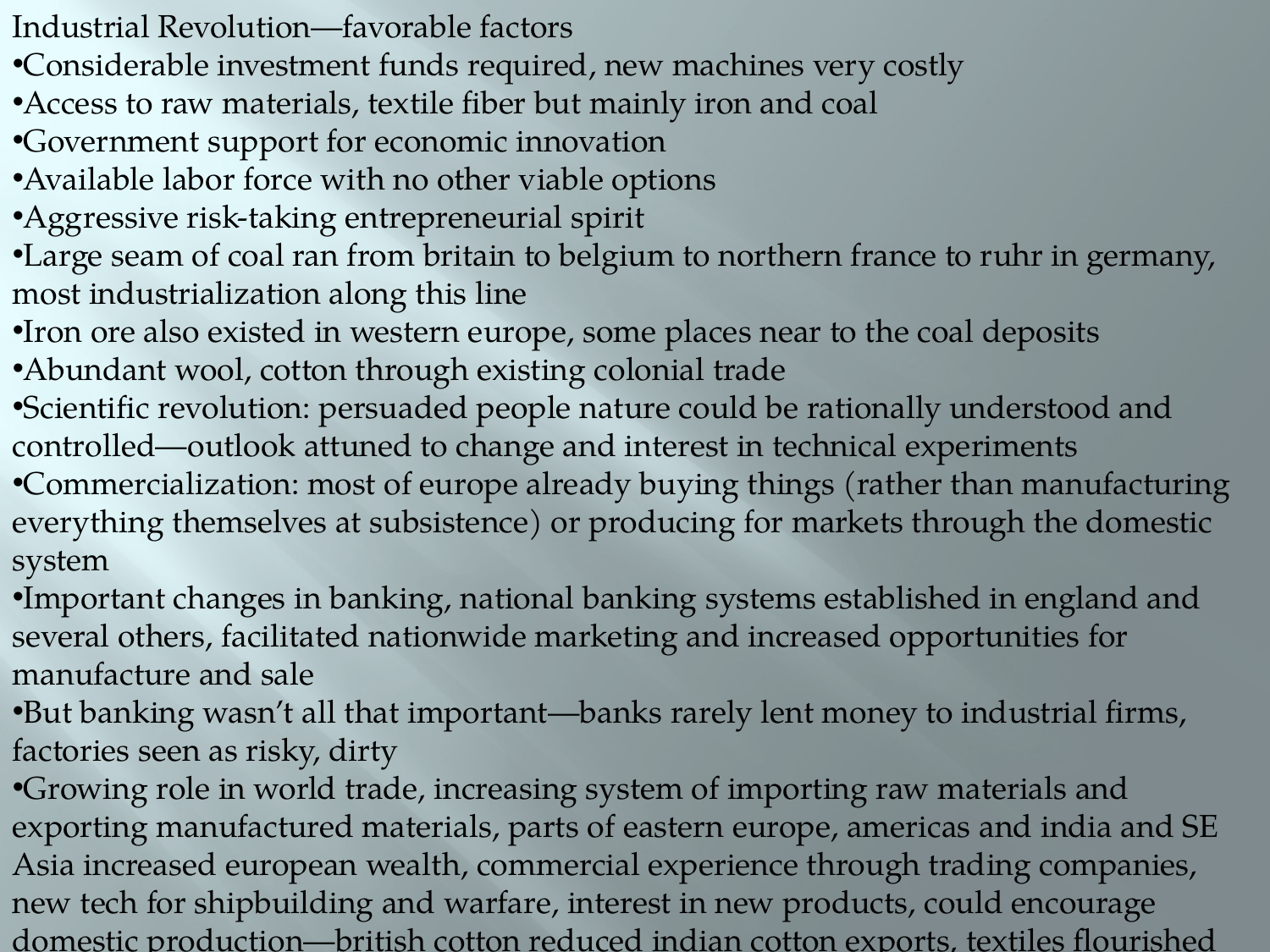

Industrial Revolution—favorable factors
Considerable investment funds required, new machines very costly
Access to raw materials, textile fiber but mainly iron and coal
Government support for economic innovation
Available labor force with no other viable options
Aggressive risk-taking entrepreneurial spirit
Large seam of coal ran from britain to belgium to northern france to ruhr in germany, most industrialization along this line
Iron ore also existed in western europe, some places near to the coal deposits
Abundant wool, cotton through existing colonial trade
Scientific revolution: persuaded people nature could be rationally understood and controlled—outlook attuned to change and interest in technical experiments
Commercialization: most of europe already buying things (rather than manufacturing everything themselves at subsistence) or producing for markets through the domestic system
Important changes in banking, national banking systems established in england and several others, facilitated nationwide marketing and increased opportunities for manufacture and sale
But banking wasn’t all that important—banks rarely lent money to industrial firms, factories seen as risky, dirty
Growing role in world trade, increasing system of importing raw materials and exporting manufactured materials, parts of eastern europe, americas and india and SE Asia increased european wealth, commercial experience through trading companies, new tech for shipbuilding and warfare, interest in new products, could encourage domestic production—british cotton reduced indian cotton exports, textiles flourished